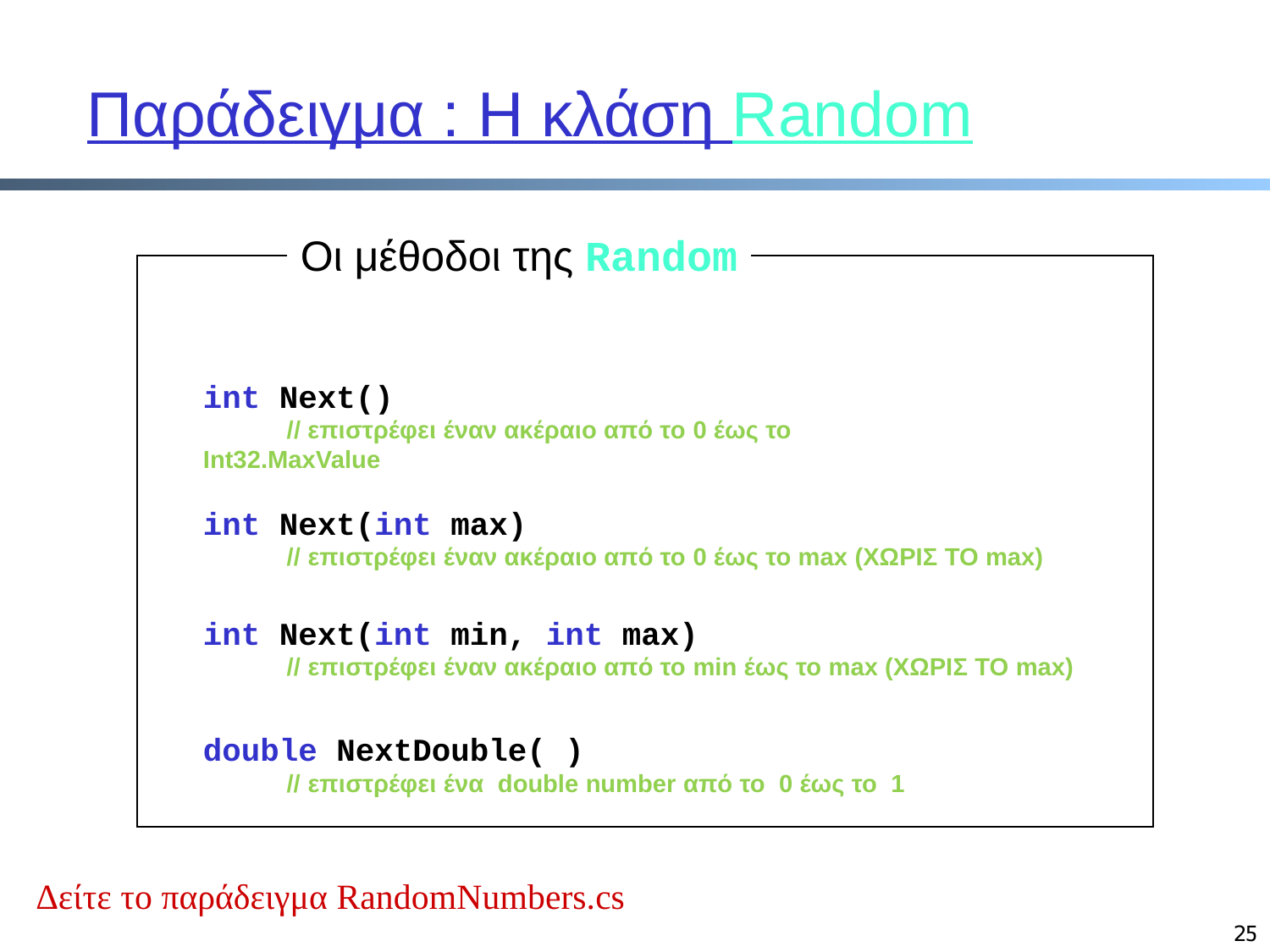

# Παράδειγμα : Η κλάση Random
Οι μέθοδοι της Random

int Next()
            // επιστρέφει έναν ακέραιο από το 0 έως το  Int32.MaxValue
int Next(int max)
            // επιστρέφει έναν ακέραιο από το 0 έως το max (ΧΩΡΙΣ ΤΟ max)
int Next(int min, int max)
            // επιστρέφει έναν ακέραιο από το min έως το max (ΧΩΡΙΣ ΤΟ max)

double NextDouble( )
            // επιστρέφει ένα  double number από το  0 έως το  1
Δείτε το παράδειγμα RandomNumbers.cs
25